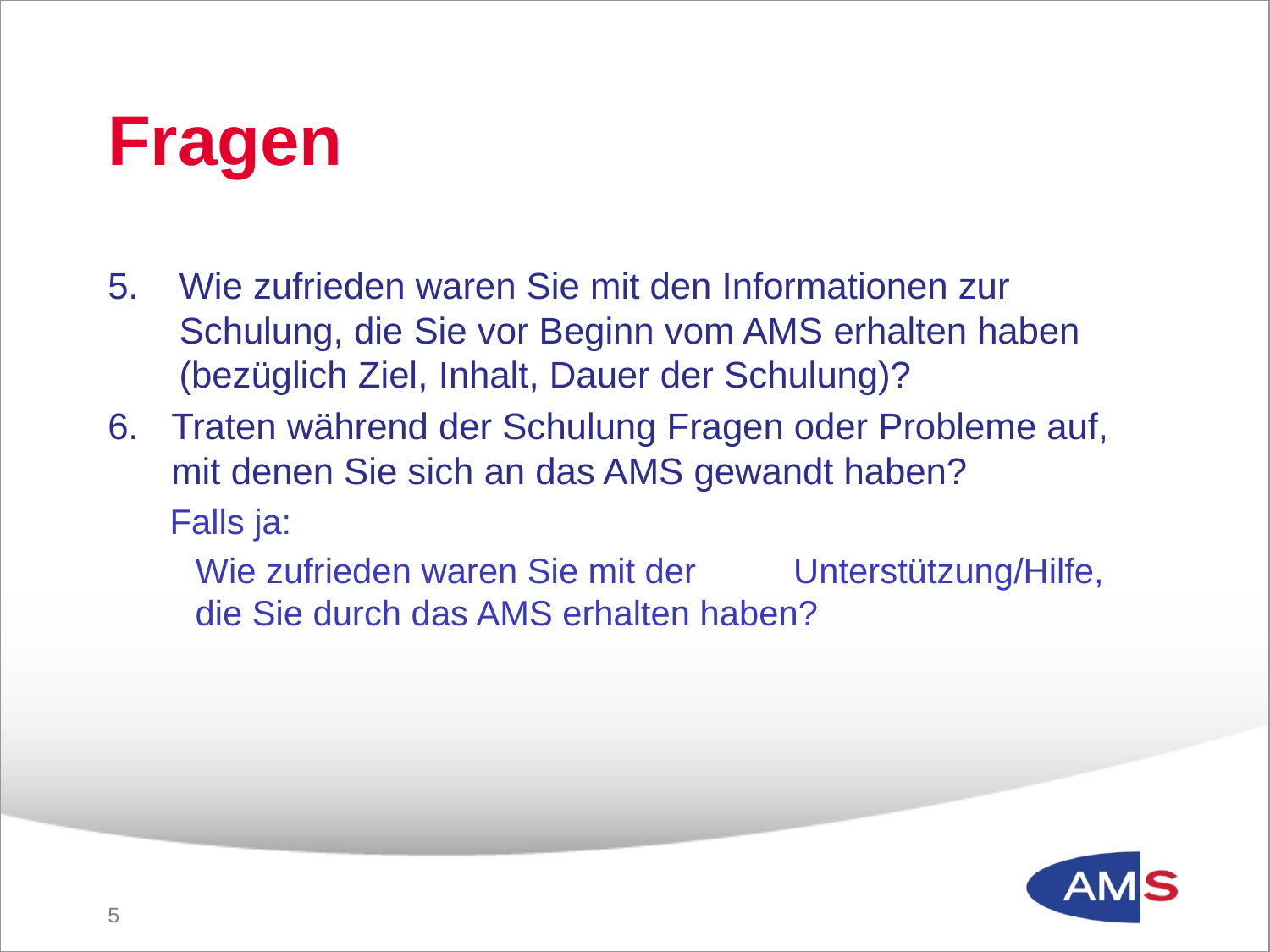

# Fragen
Wie zufrieden waren Sie mit den Informationen zur Schulung, die Sie vor Beginn vom AMS erhalten haben (bezüglich Ziel, Inhalt, Dauer der Schulung)?
Traten während der Schulung Fragen oder Probleme auf, mit denen Sie sich an das AMS gewandt haben?
Falls ja:
Wie zufrieden waren Sie mit der          Unterstützung/Hilfe, die Sie durch das AMS erhalten haben?

5